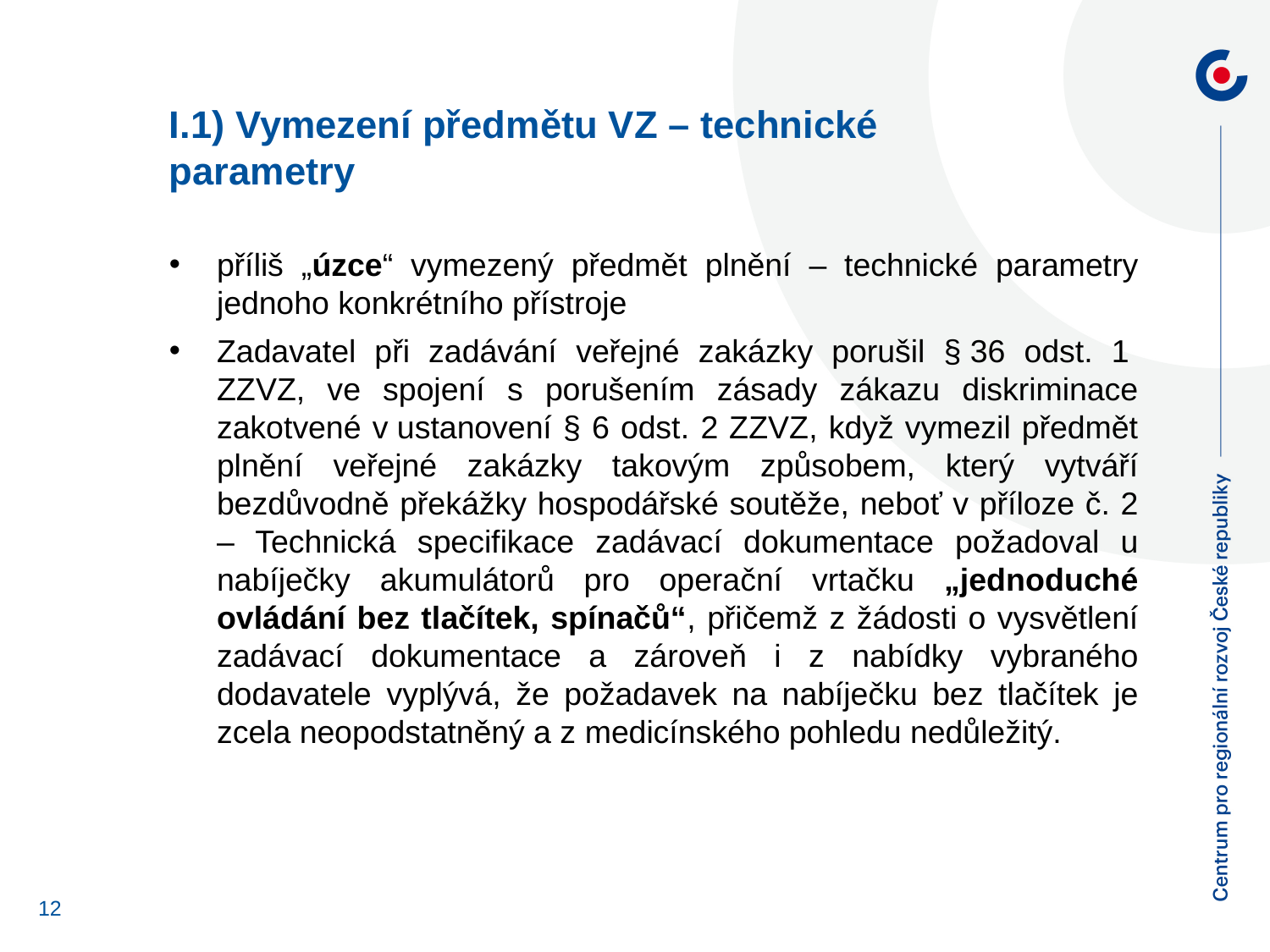

I.1) Vymezení předmětu VZ – technické
parametry
příliš „úzce“ vymezený předmět plnění – technické parametry jednoho konkrétního přístroje
Zadavatel při zadávání veřejné zakázky porušil § 36 odst. 1  ZZVZ, ve spojení s porušením zásady zákazu diskriminace zakotvené v ustanovení § 6 odst. 2 ZZVZ, když vymezil předmět plnění veřejné zakázky takovým způsobem, který vytváří bezdůvodně překážky hospodářské soutěže, neboť v příloze č. 2 – Technická specifikace zadávací dokumentace požadoval u nabíječky akumulátorů pro operační vrtačku „jednoduché ovládání bez tlačítek, spínačů“, přičemž z žádosti o vysvětlení zadávací dokumentace a zároveň i z nabídky vybraného dodavatele vyplývá, že požadavek na nabíječku bez tlačítek je zcela neopodstatněný a z medicínského pohledu nedůležitý.
12